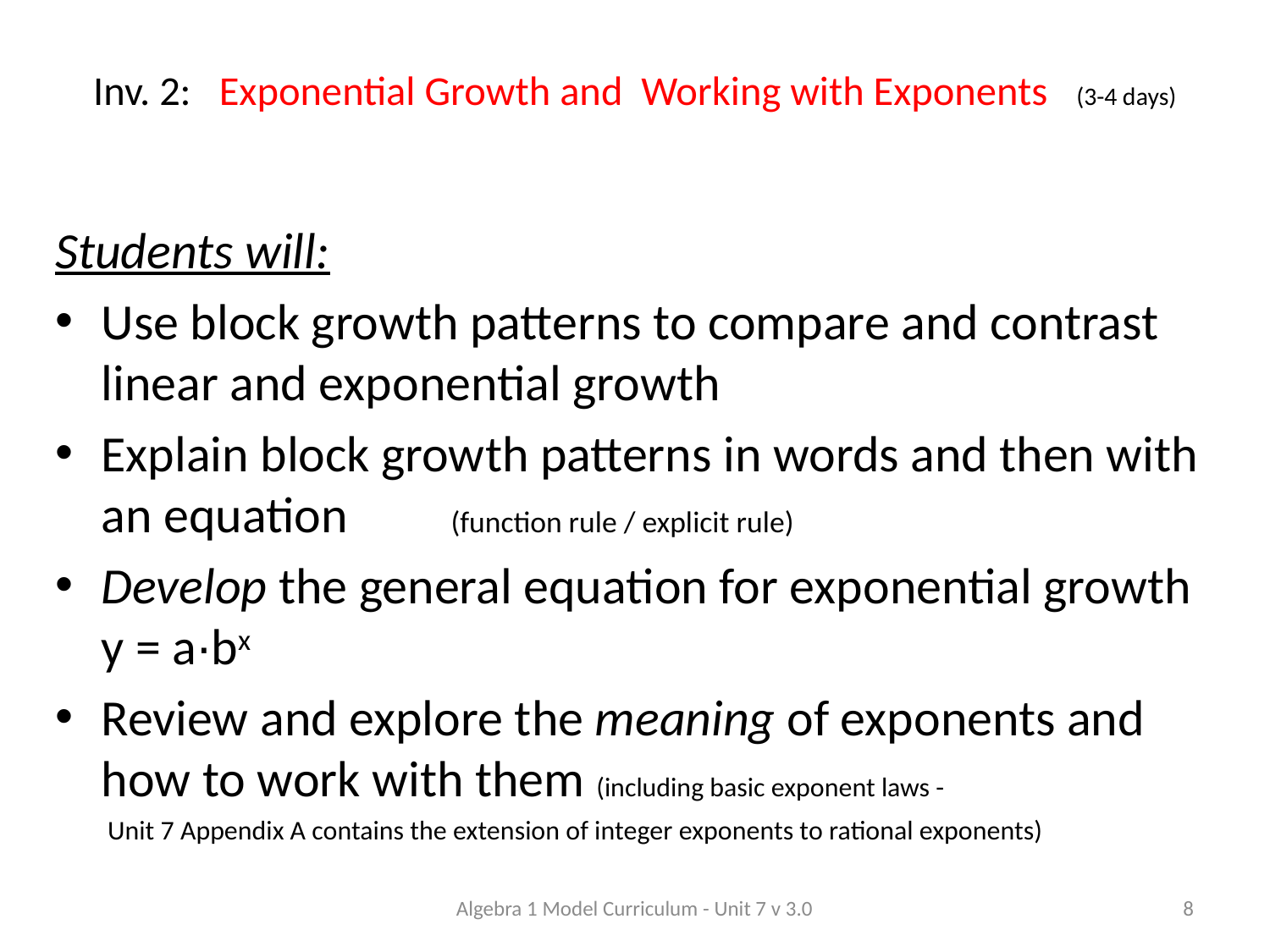

# Inv. 2:   Exponential Growth and  Working with Exponents   (3-4 days)
Students will:
Use block growth patterns to compare and contrast linear and exponential growth
Explain block growth patterns in words and then with an equation         (function rule / explicit rule)
Develop the general equation for exponential growth y = a∙bx
Review and explore the meaning of exponents and how to work with them (including basic exponent laws -
	 Unit 7 Appendix A contains the extension of integer exponents to rational exponents)

Algebra 1 Model Curriculum - Unit 7 v 3.0
8